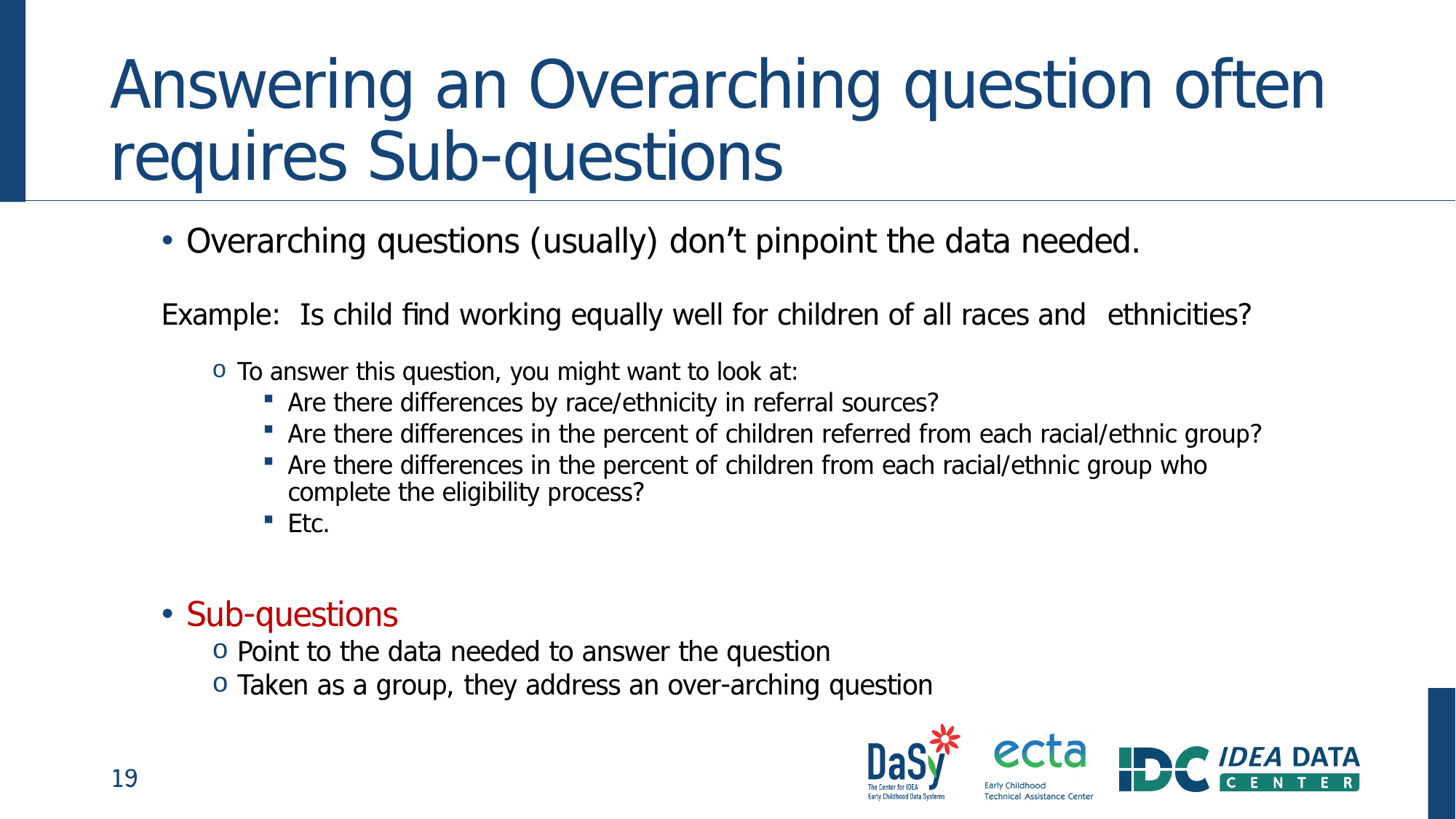

# Answering an Overarching question often requires Sub-questions
Overarching questions (usually) don’t pinpoint the data needed.

	Example:  Is child find working equally well for children of all races and 	ethnicities?
To answer this question, you might want to look at:
Are there differences by race/ethnicity in referral sources?
Are there differences in the percent of children referred from each racial/ethnic group?
Are there differences in the percent of children from each racial/ethnic group who complete the eligibility process?
Etc.

Sub-questions
Point to the data needed to answer the question
Taken as a group, they address an over-arching question
Sub-questions